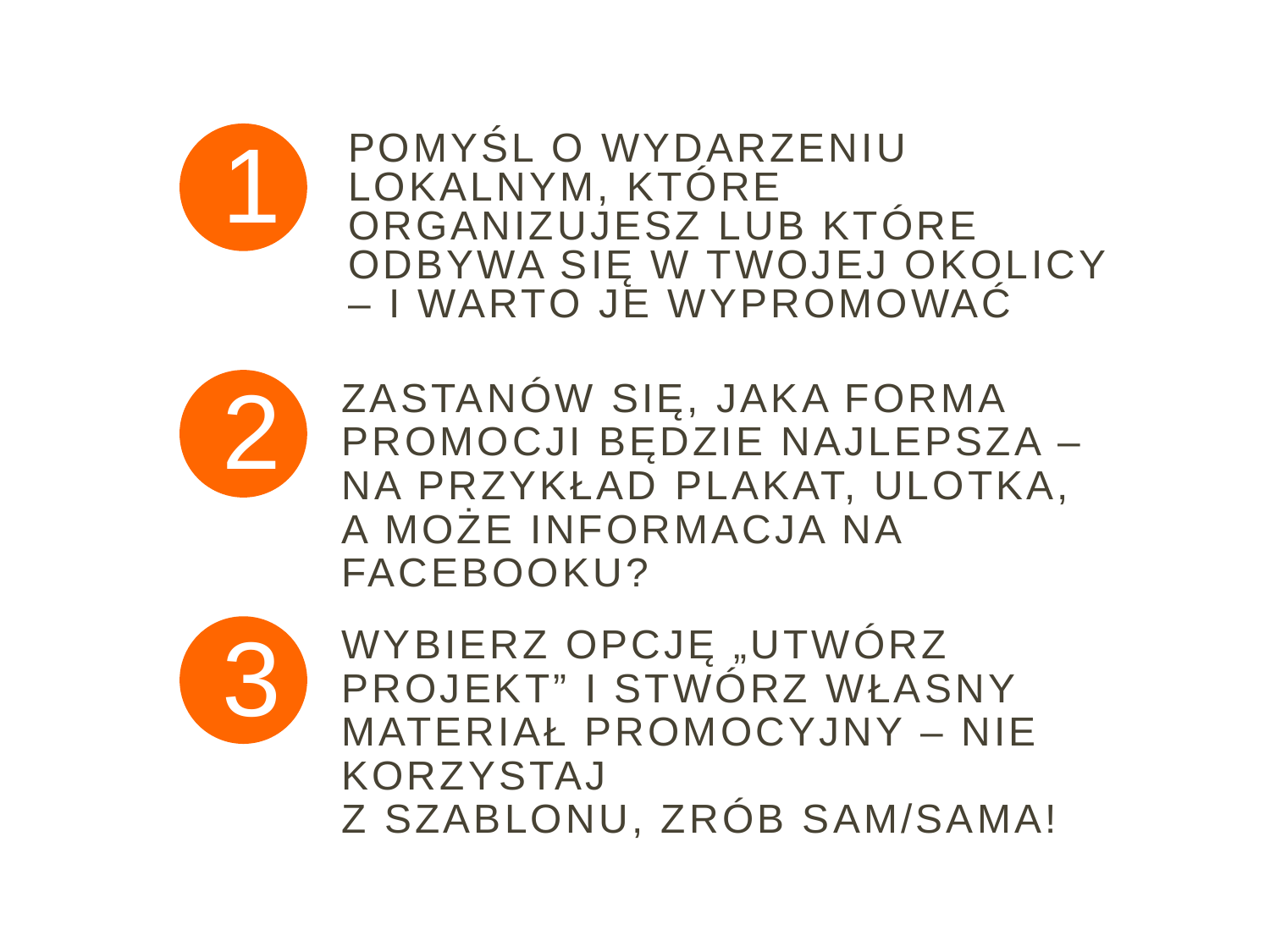

# Pomyśl o wydarzeniu lokalnym, które organizujesz lub które odbywa się w twojej okolicy – i warto je wypromować
Zastanów się, jaka forma promocji będzie najlepsza – na przykład plakat, ulotka,
a może informacja na facebooku?
Wybierz opcję „utwórz projekt” i stwórz własny materiał promocyjny – nie korzystaj
z szablonu, zrób sam/sama!